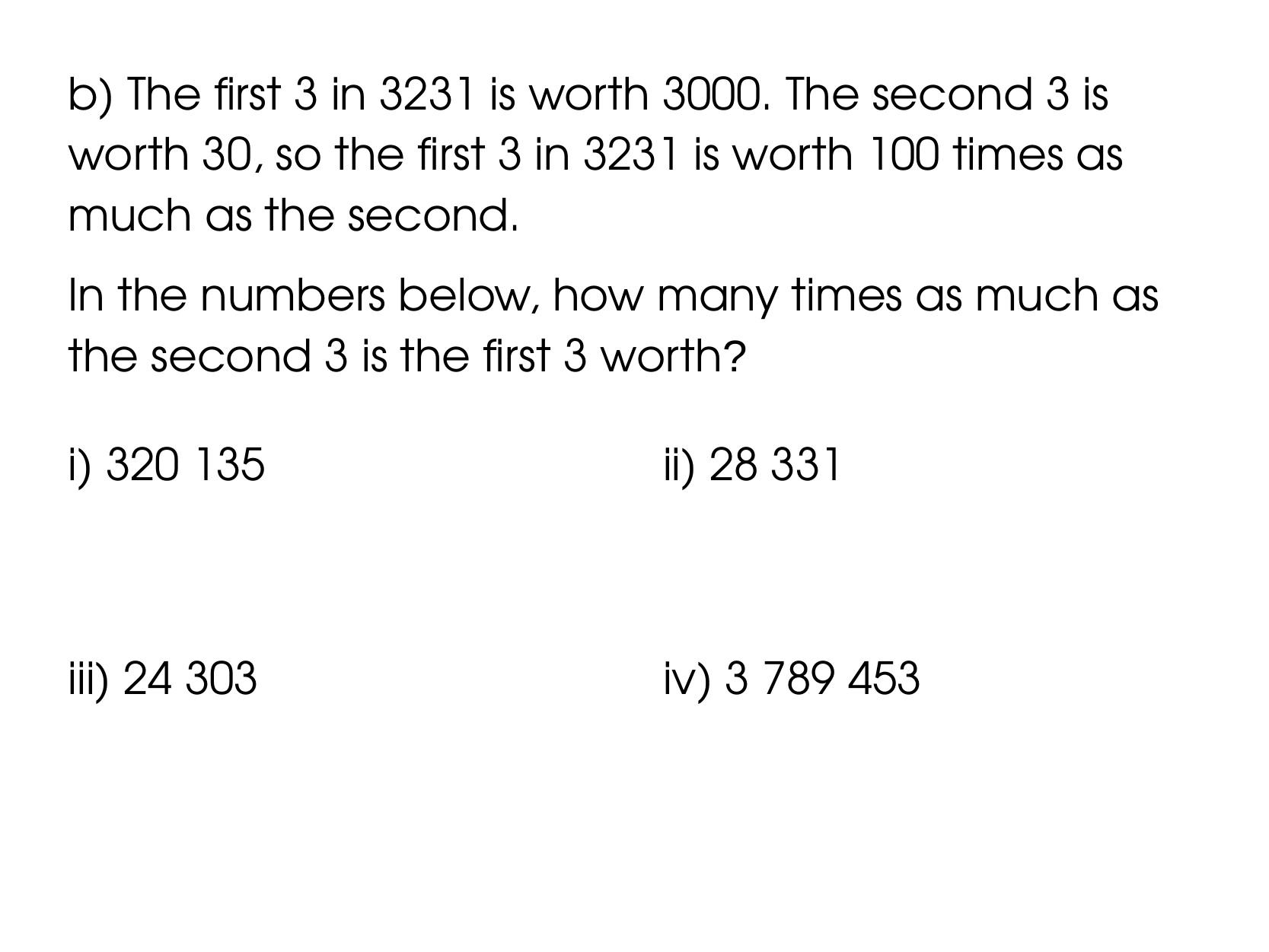

b) The first 3 in 3231 is worth 3000. The second 3 is worth 30, so the first 3 in 3231 is worth 100 times as much as the second.
In the numbers below, how many times as much as the second 3 is the first 3 worth?
i) 320 135
ii) 28 331
iii) 24 303
iv) 3 789 453